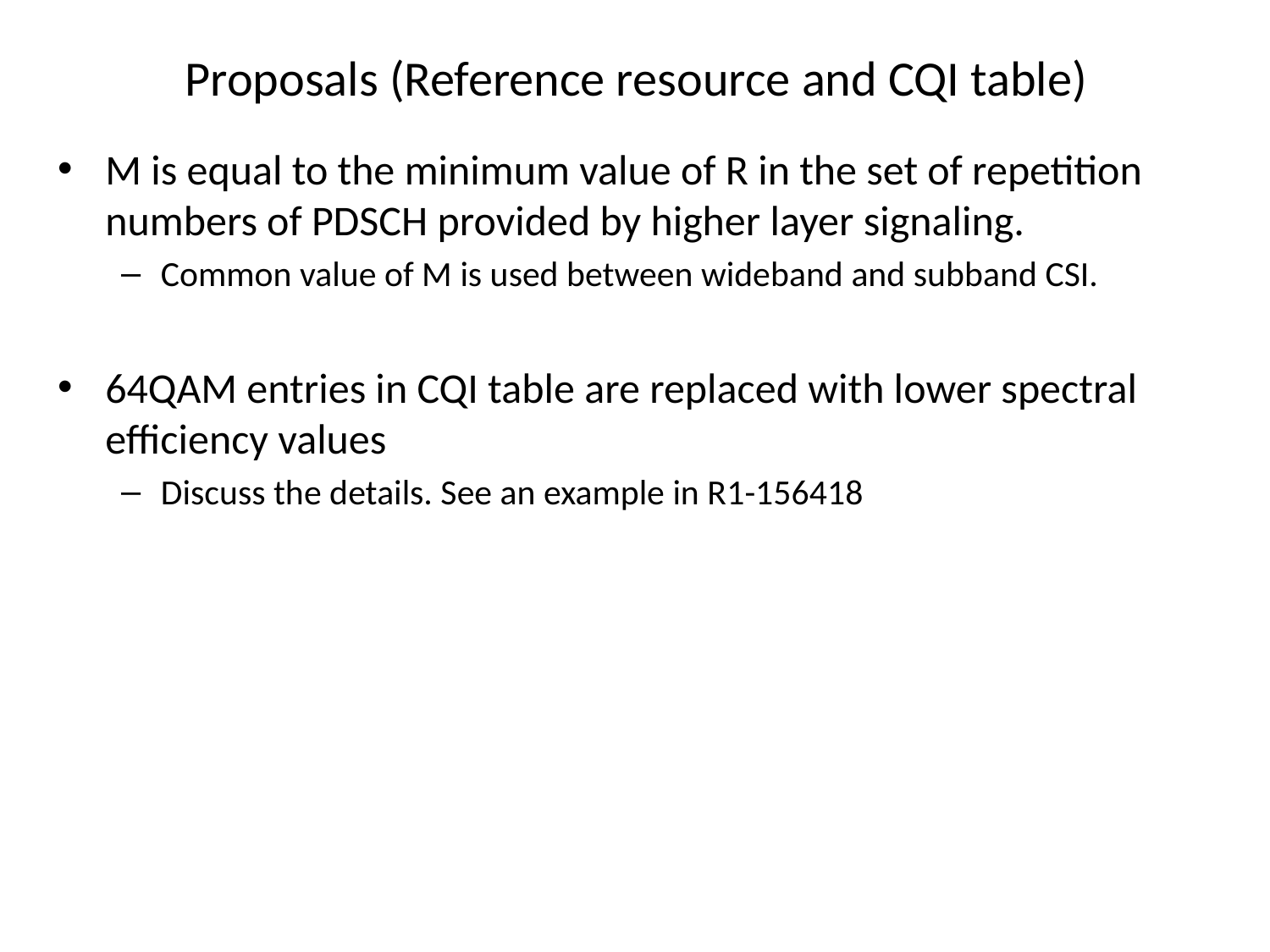

# Proposals (Reference resource and CQI table)
M is equal to the minimum value of R in the set of repetition numbers of PDSCH provided by higher layer signaling.
Common value of M is used between wideband and subband CSI.

64QAM entries in CQI table are replaced with lower spectral efficiency values
Discuss the details. See an example in R1-156418